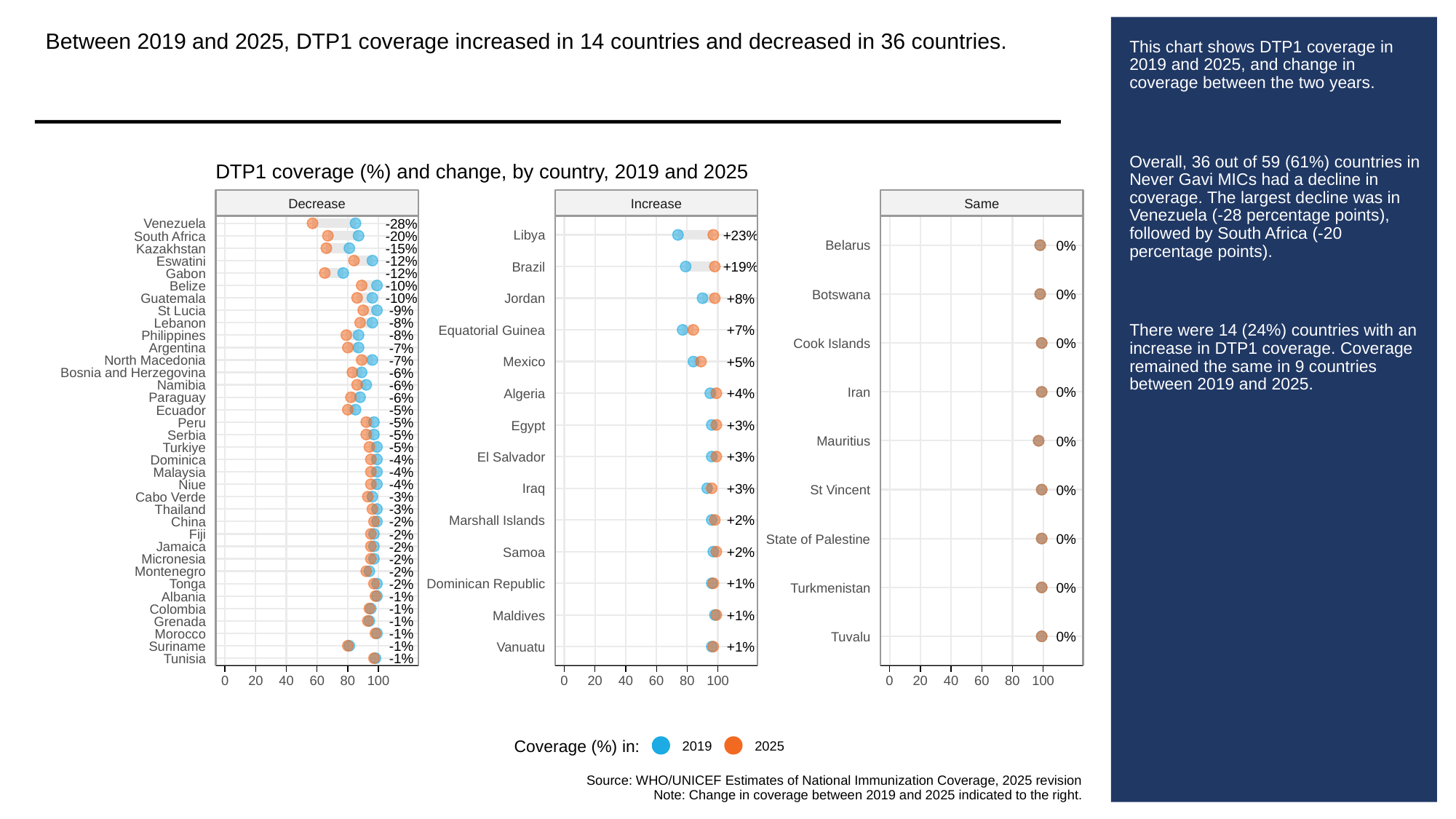

Between 2019 and 2025, DTP1 coverage increased in 14 countries and decreased in 36 countries.
# This chart shows DTP1 coverage in 2019 and 2025, and change in coverage between the two years.

Overall, 36 out of 59 (61%) countries in Never Gavi MICs had a decline in coverage. The largest decline was in Venezuela (-28 percentage points), followed by South Africa (-20 percentage points).

There were 14 (24%) countries with an increase in DTP1 coverage. Coverage remained the same in 9 countries between 2019 and 2025.

DTP1 coverage (%) and change, by country, 2019 and 2025

Decrease
Increase
Same

-28%
Venezuela

+23%
Libya

-20%
South Africa

0%
Belarus

-15%
Kazakhstan

-12%
Eswatini

+19%
Brazil

-12%
Gabon

-10%
Belize

0%
Botswana

-10%
Guatemala
+8%
Jordan

-9%
St Lucia

-8%
Lebanon

+7%
Equatorial Guinea

-8%
Philippines

0%
Cook Islands

-7%
Argentina

-7%
North Macedonia

+5%
Mexico

-6%
Bosnia and Herzegovina

-6%
Namibia

0%
Iran

+4%
Algeria

-6%
Paraguay

-5%
Ecuador

-5%
Peru

+3%
Egypt

-5%
Serbia

0%
Mauritius

-5%
Turkiye

+3%
El Salvador

-4%
Dominica

-4%
Malaysia

-4%
Niue

+3%
Iraq

0%
St Vincent

-3%
Cabo Verde

-3%
Thailand

+2%
Marshall Islands

-2%
China

-2%
Fiji

0%
State of Palestine

-2%
Jamaica

+2%
Samoa

-2%
Micronesia

-2%
Montenegro

+1%
Dominican Republic
-2%
Tonga

0%
Turkmenistan

-1%
Albania

-1%
Colombia

+1%
Maldives

-1%
Grenada

-1%
Morocco

0%
Tuvalu

-1%
Suriname

+1%
Vanuatu

-1%
Tunisia

0
20
40
60
80
100
0
20
40
60
80
100
0
20
40
60
80
100

Coverage (%) in:
2019
2025
Source: WHO/UNICEF Estimates of National Immunization Coverage, 2025 revision
Note: Change in coverage between 2019 and 2025 indicated to the right.